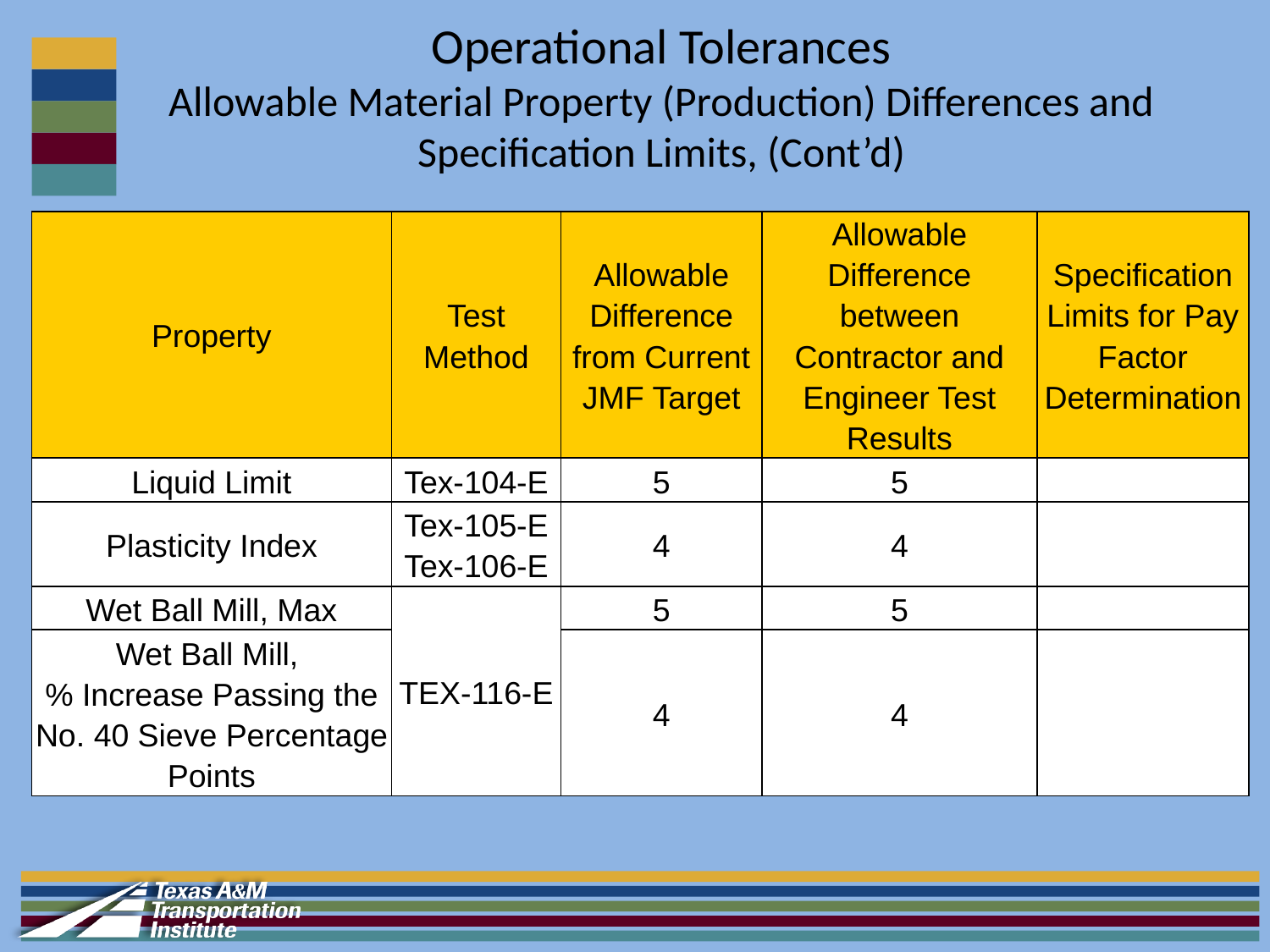

# Operational Tolerances Allowable Material Property (Production) Differences and Specification Limits, (Cont’d)
| Property | Test Method | Allowable Difference from Current JMF Target | Allowable Difference between Contractor and Engineer Test Results | Specification Limits for Pay Factor Determination |
| --- | --- | --- | --- | --- |
| Liquid Limit | Tex-104-E | 5 | 5 |  |
| Plasticity Index | Tex-105-E Tex-106-E | 4 | 4 |  |
| Wet Ball Mill, Max | TEX-116-E | 5 | 5 |  |
| Wet Ball Mill, % Increase Passing the No. 40 Sieve Percentage Points |  | 4 | 4 |  |